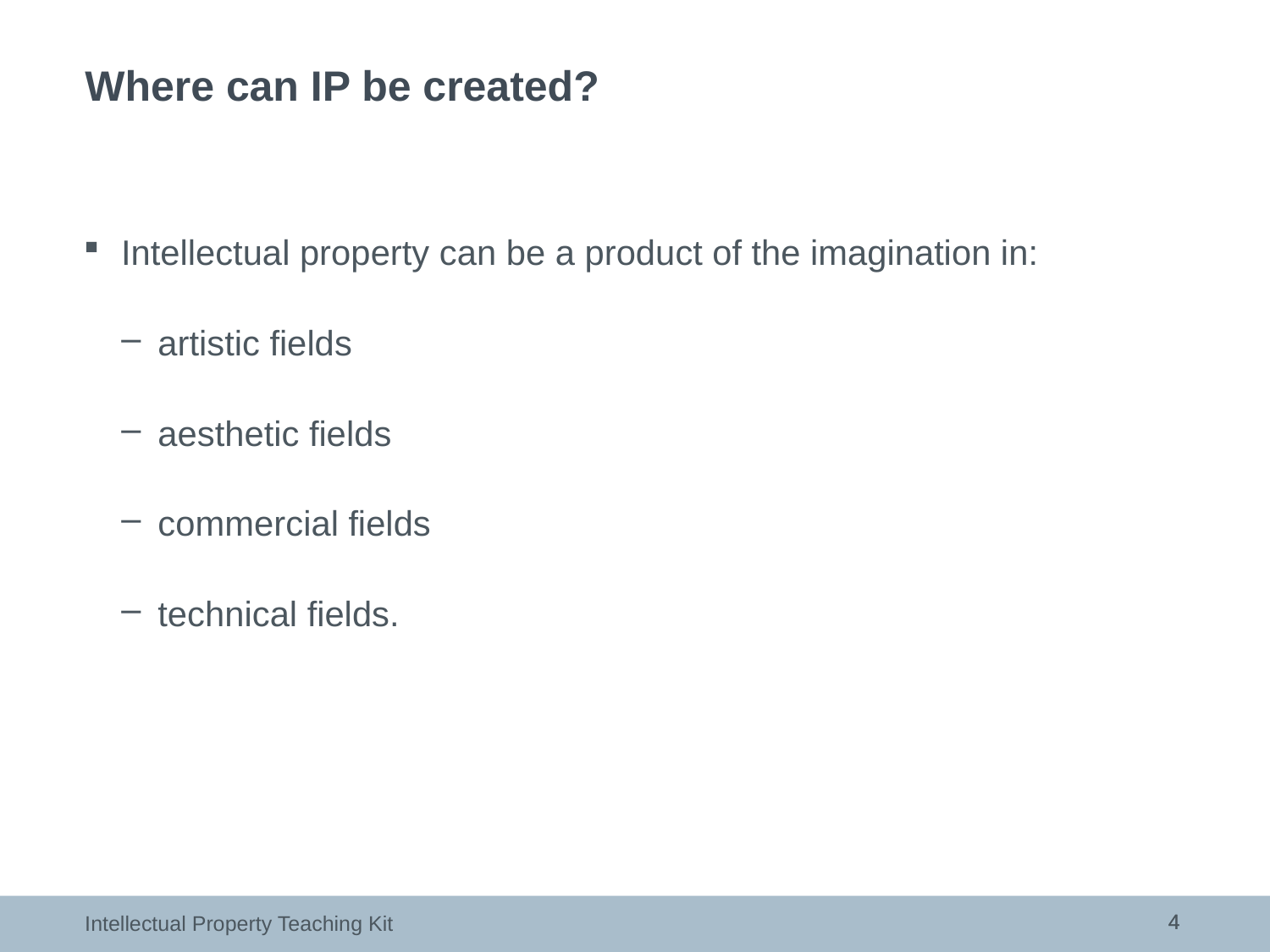

# Where can IP be created?
Intellectual property can be a product of the imagination in:

artistic fields

aesthetic fields

commercial fields

technical fields.

4
4
Intellectual Property Teaching Kit